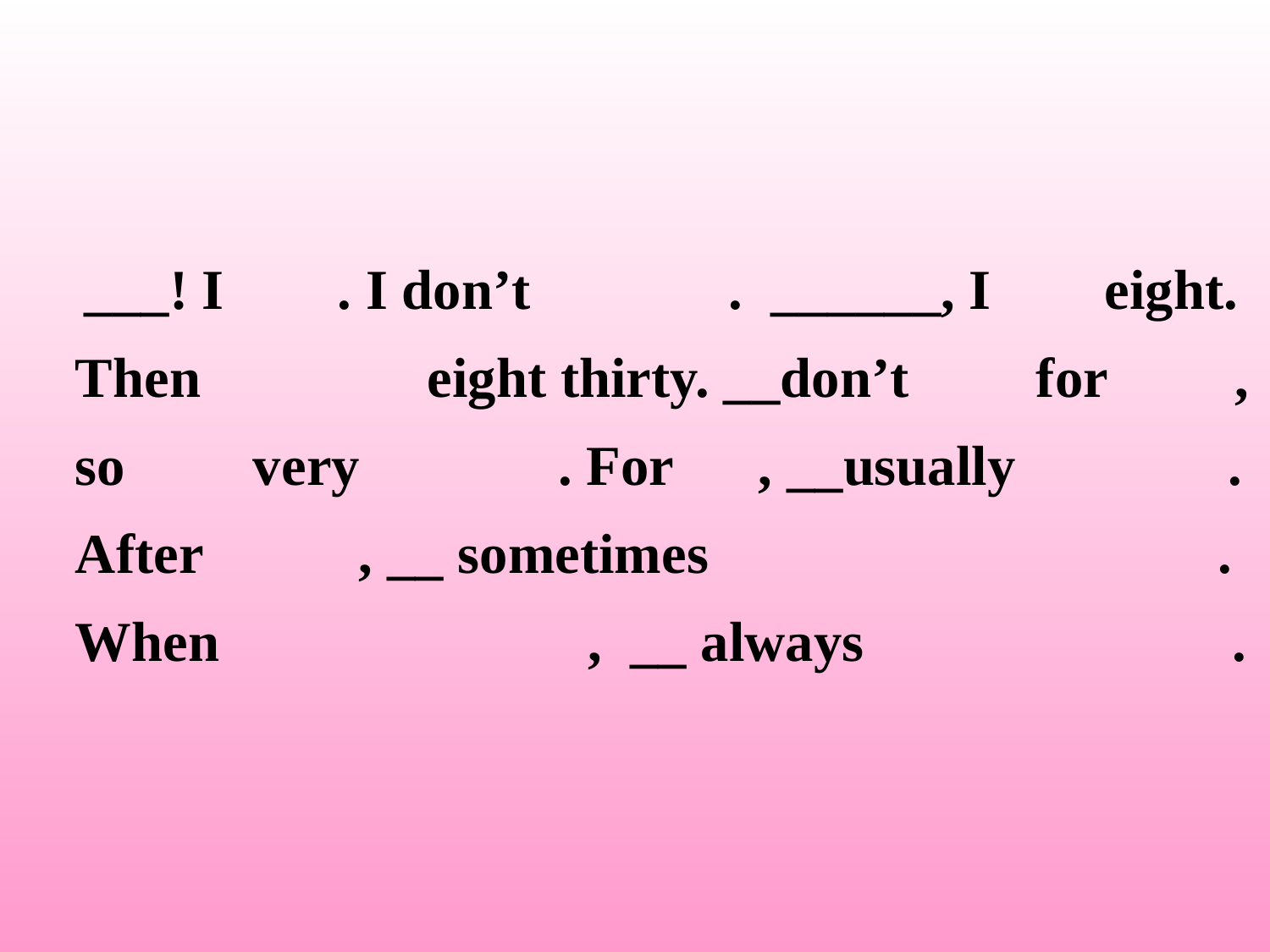

___! I        . I don’t              .  ______, I        eight. Then                eight thirty. __don’t         for         , so         very              . For      , __usually               . After           , __ sometimes                                    . When                          ,  __ always                          .